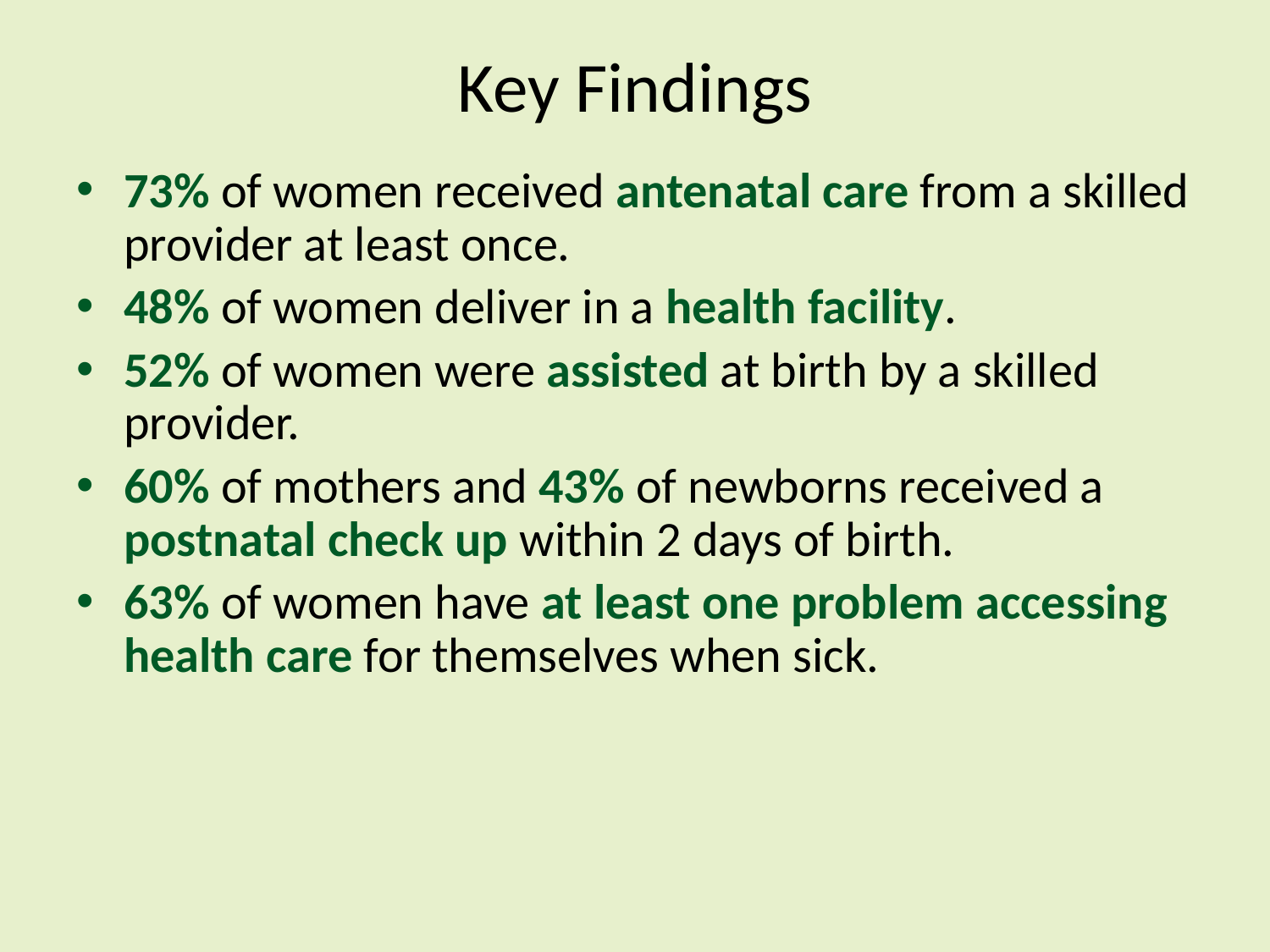

# Key Findings
73% of women received antenatal care from a skilled provider at least once.
48% of women deliver in a health facility.
52% of women were assisted at birth by a skilled provider.
60% of mothers and 43% of newborns received a postnatal check up within 2 days of birth.
63% of women have at least one problem accessing health care for themselves when sick.